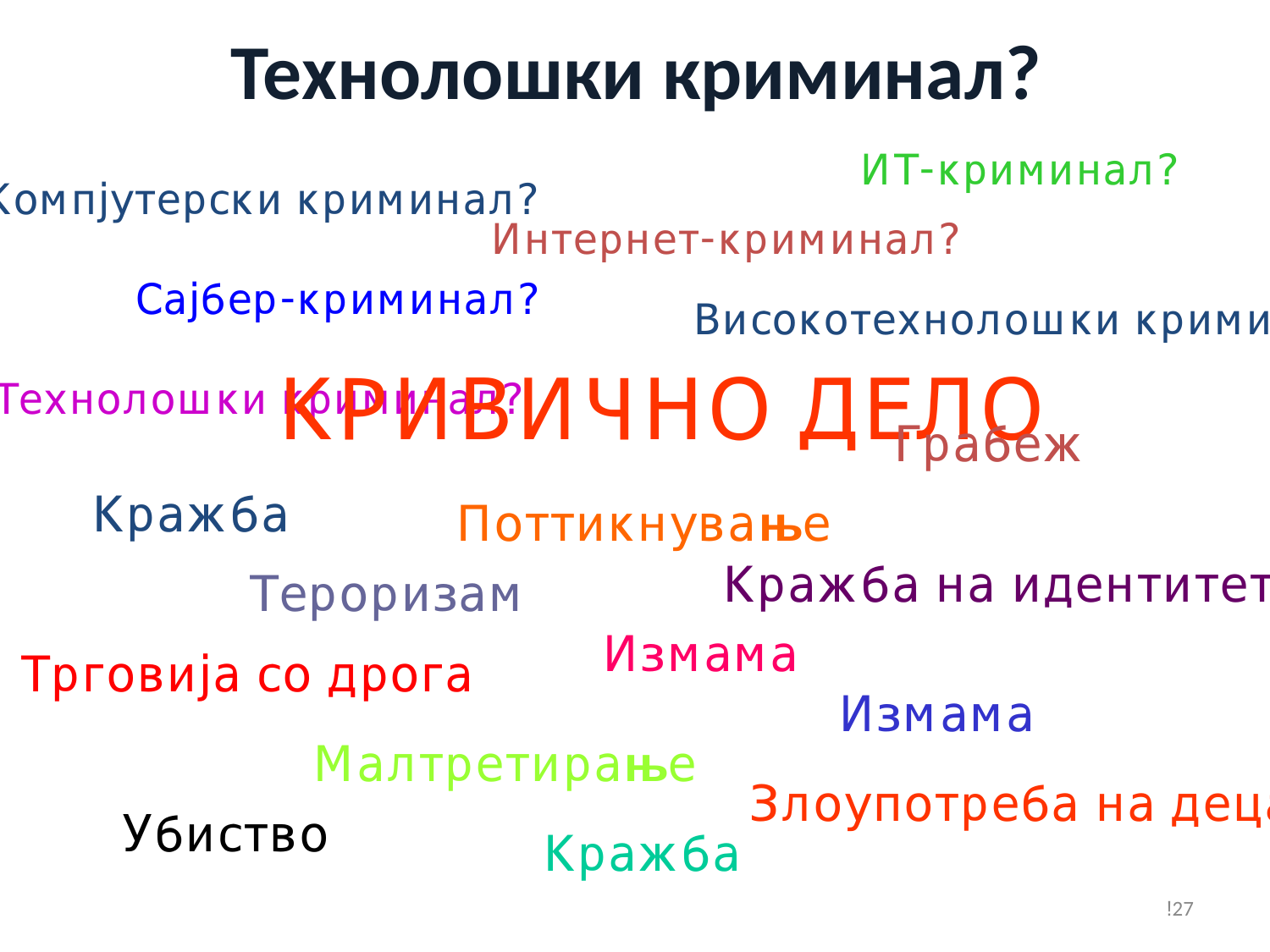

# Технолошки криминал?
ИТ-криминал?
Компјутерски криминал?
Интернет-криминал?
Сајбер-криминал?
Високотехнолошки криминал?
КРИВИЧНО ДЕЛО
Технолошки криминал?
Грабеж
Кражба
Поттикнување
Кражба на идентитет
Тероризам
Измама
Трговија со дрога
Измама
Малтретирање
Злоупотреба на деца
Убиство
Кражба
!27